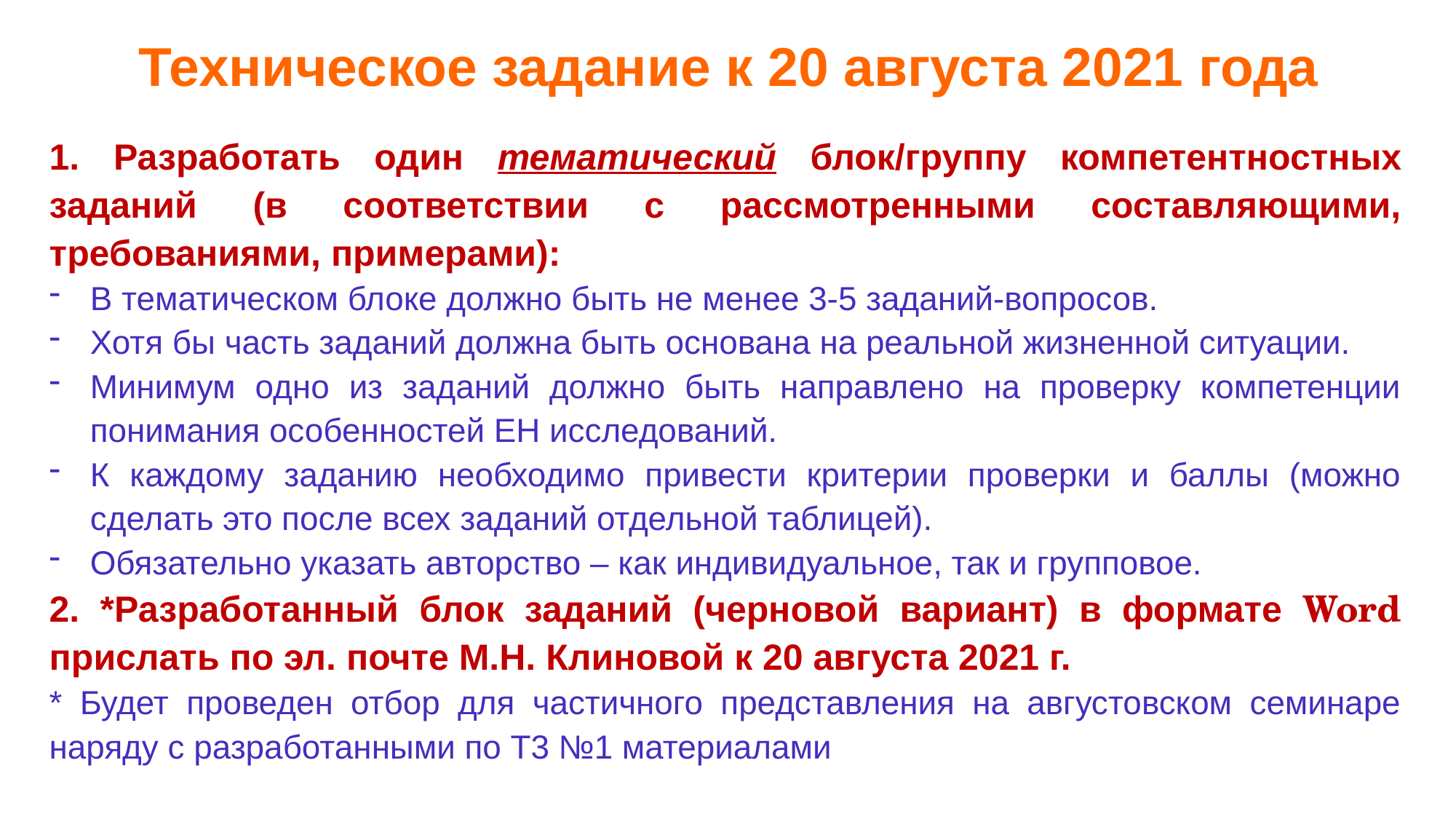

Техническое задание к 20 августа 2021 года
1. Разработать один тематический блок/группу компетентностных заданий (в соответствии с рассмотренными составляющими, требованиями, примерами):
В тематическом блоке должно быть не менее 3-5 заданий-вопросов.
Хотя бы часть заданий должна быть основана на реальной жизненной ситуации.
Минимум одно из заданий должно быть направлено на проверку компетенции понимания особенностей ЕН исследований.
К каждому заданию необходимо привести критерии проверки и баллы (можно сделать это после всех заданий отдельной таблицей).
Обязательно указать авторство – как индивидуальное, так и групповое.
2. *Разработанный блок заданий (черновой вариант) в формате Word прислать по эл. почте М.Н. Клиновой к 20 августа 2021 г.
* Будет проведен отбор для частичного представления на августовском семинаре наряду с разработанными по Т3 №1 материалами